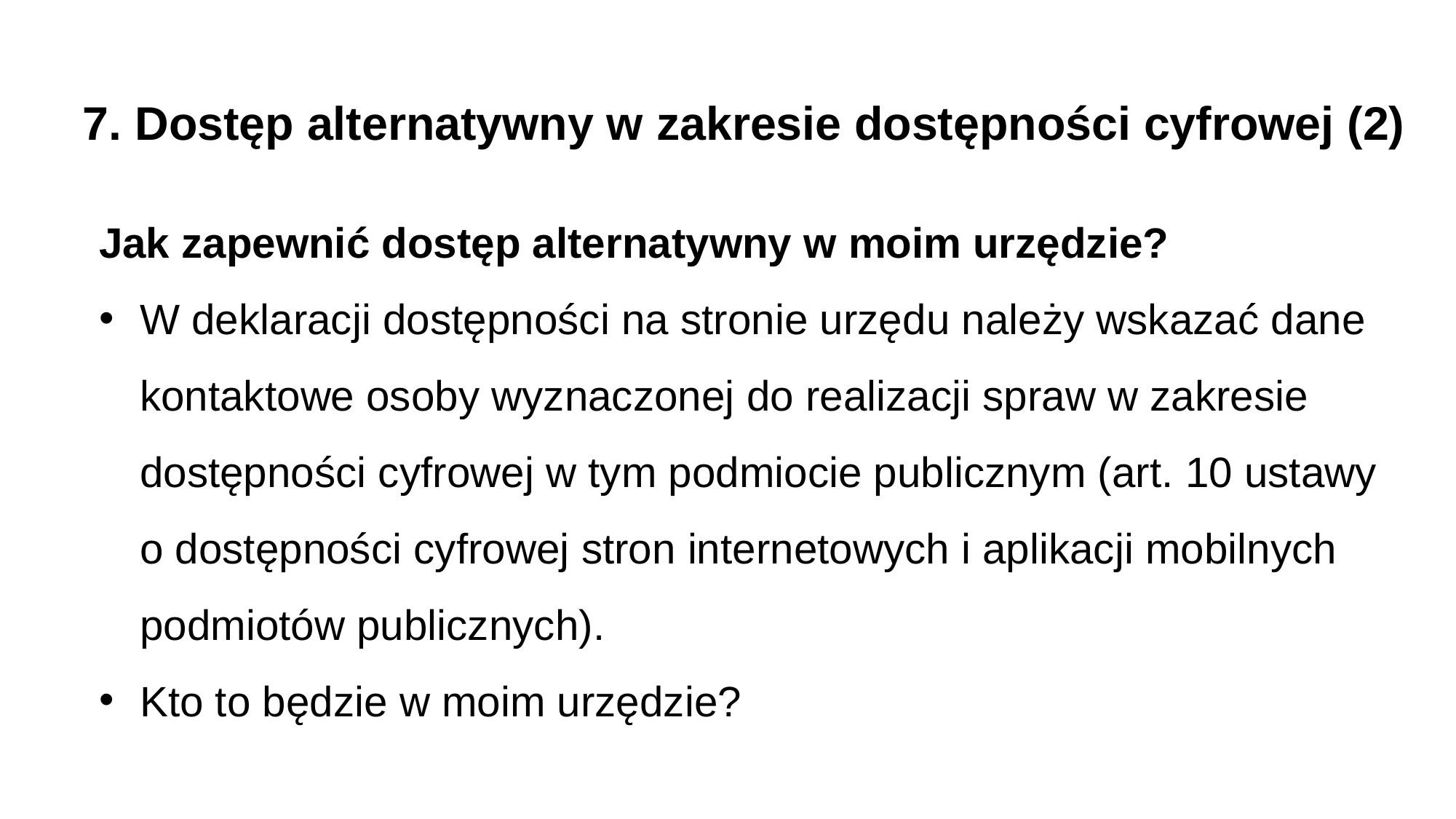

7. Dostęp alternatywny w zakresie dostępności cyfrowej (2)
Jak zapewnić dostęp alternatywny w moim urzędzie?
W deklaracji dostępności na stronie urzędu należy wskazać dane kontaktowe osoby wyznaczonej do realizacji spraw w zakresie dostępności cyfrowej w tym podmiocie publicznym (art. 10 ustawy o dostępności cyfrowej stron internetowych i aplikacji mobilnych podmiotów publicznych).
Kto to będzie w moim urzędzie?